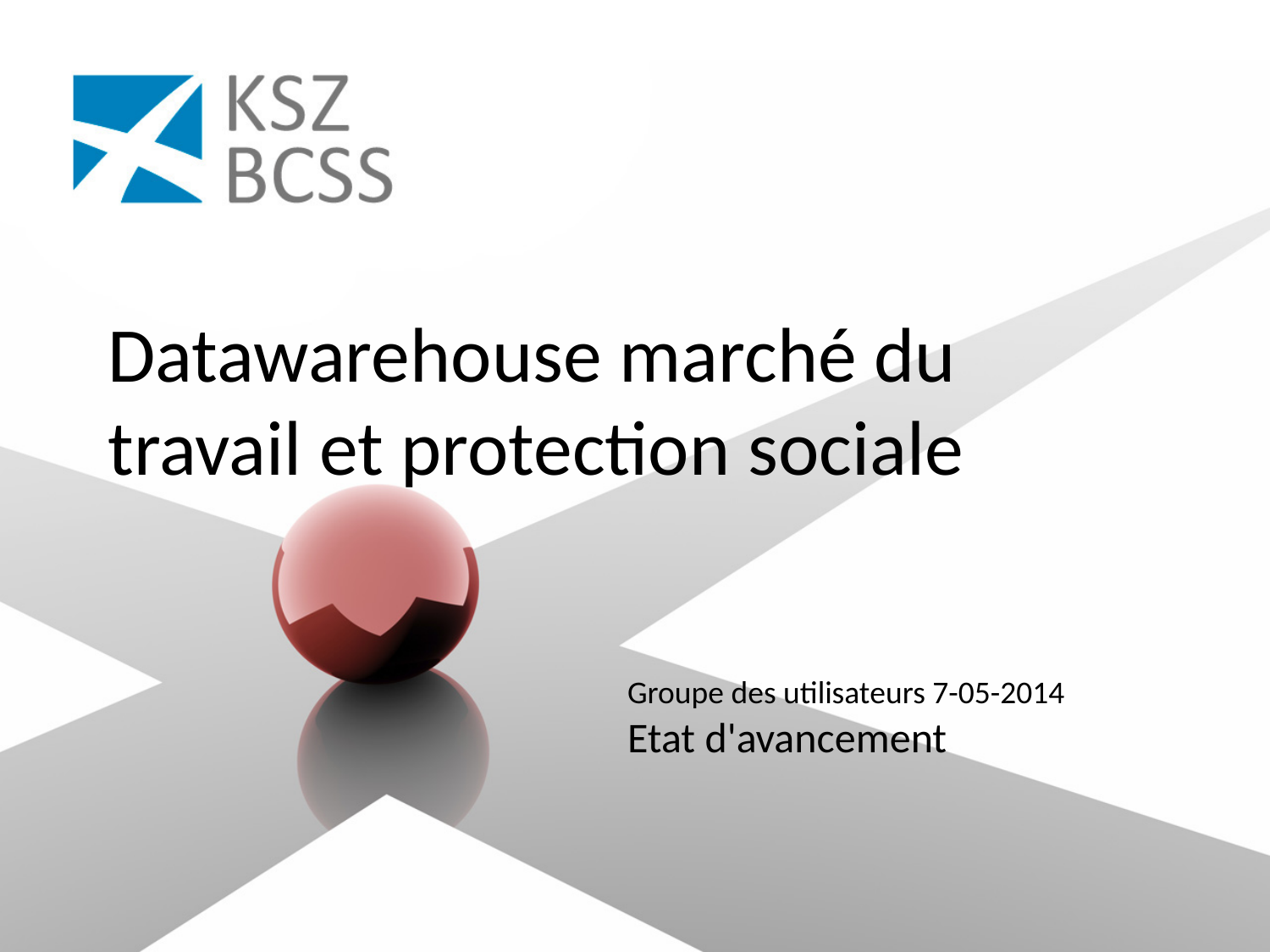

# Datawarehouse marché du travail et protection sociale
Groupe des utilisateurs 7-05-2014
Etat d'avancement